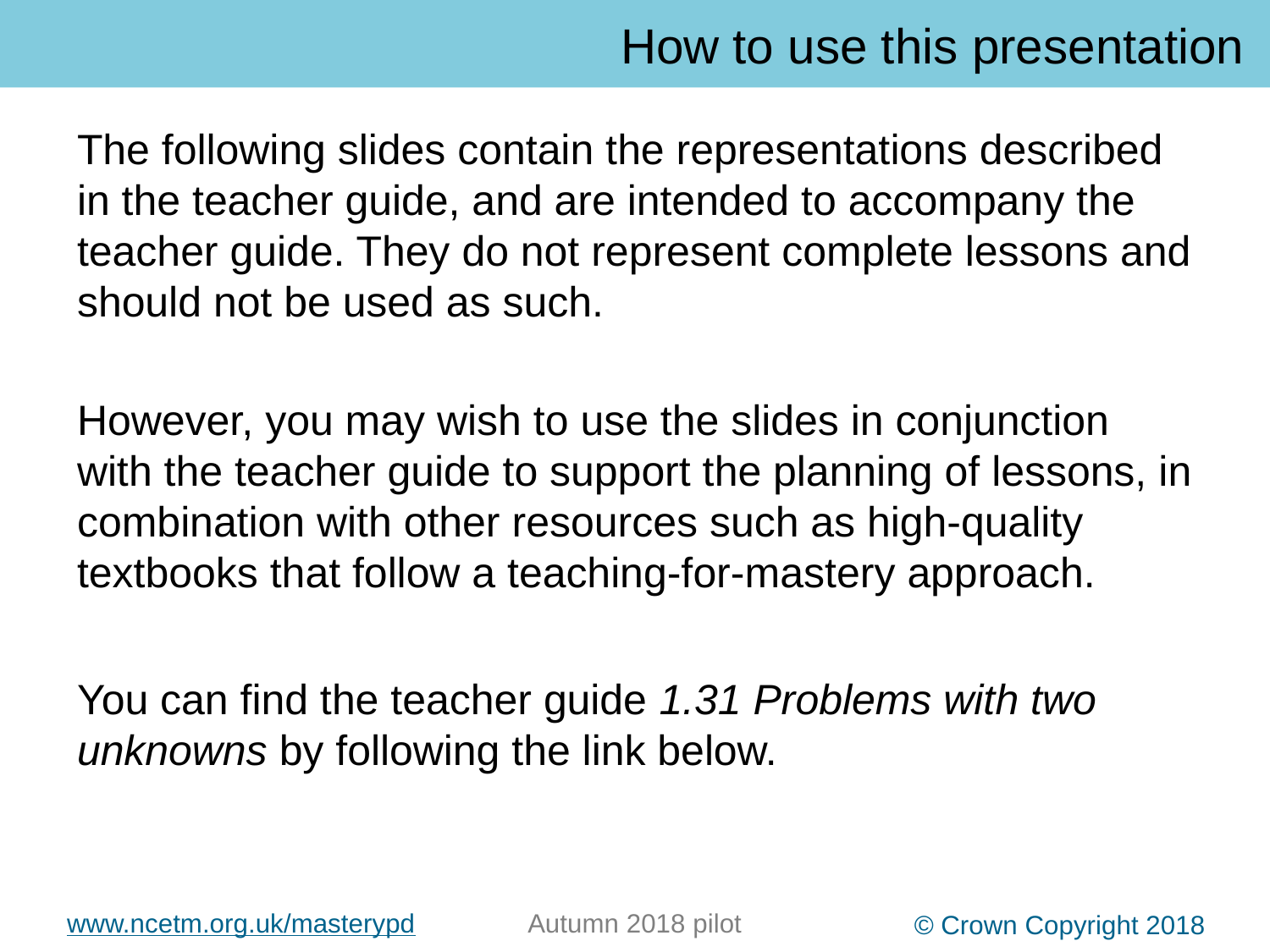

How to use this presentation
You can find the teacher guide 1.31 Problems with two unknowns by following the link below.